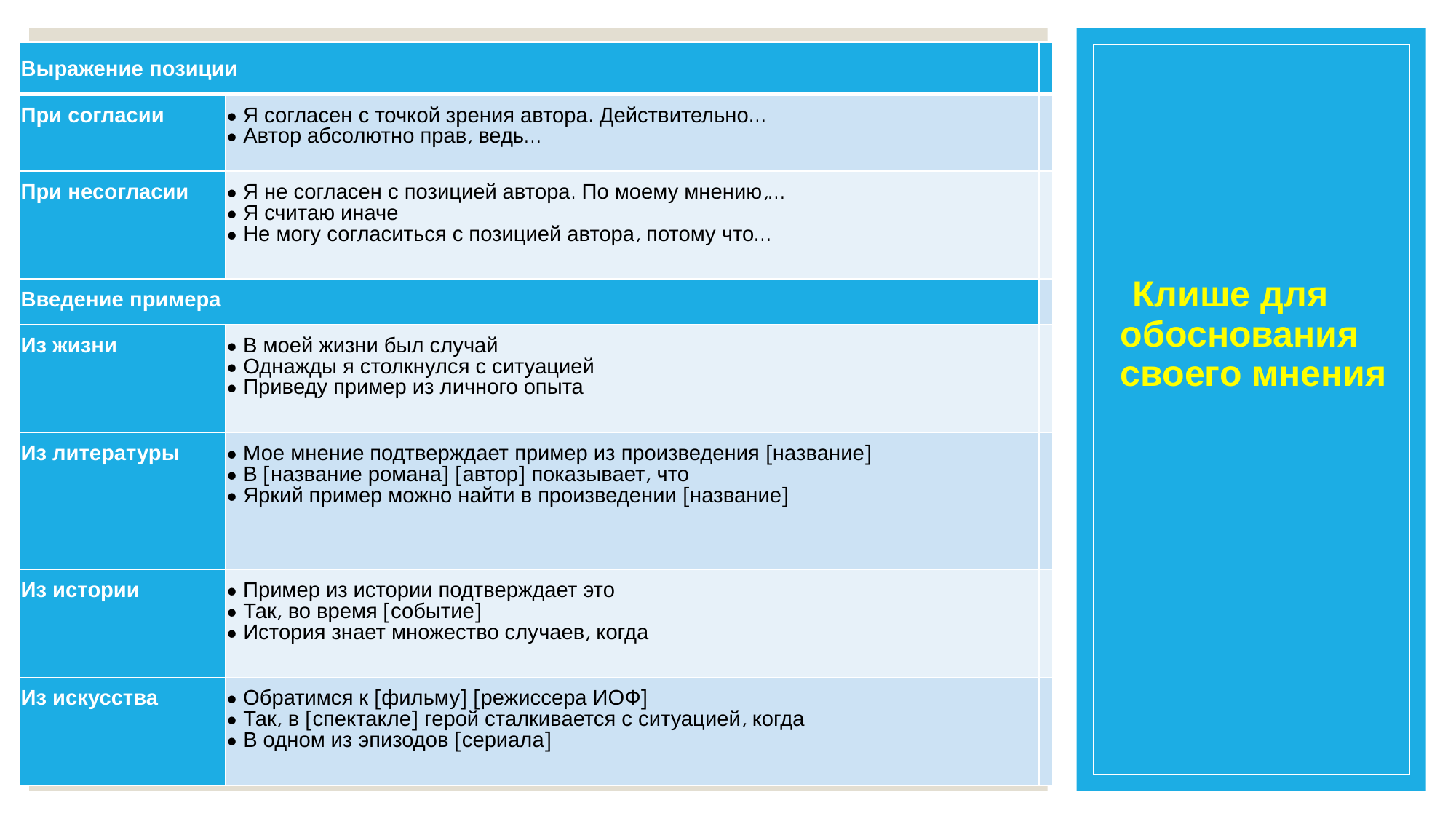

| Выражение позиции |  |  |
| --- | --- | --- |
| При согласии | • Я согласен с точкой зрения автора. Действительно… • Автор абсолютно прав, ведь… |  |
| При несогласии | • Я не согласен с позицией автора. По моему мнению,… • Я считаю иначе • Не могу согласиться с позицией автора, потому что… |  |
| Введение примера |  |  |
| Из жизни | • В моей жизни был случай • Однажды я столкнулся с ситуацией • Приведу пример из личного опыта |  |
| Из литературы | • Мое мнение подтверждает пример из произведения [название] • В [название романа] [автор] показывает, что • Яркий пример можно найти в произведении [название] |  |
| Из истории | • Пример из истории подтверждает это • Так, во время [событие] • История знает множество случаев, когда |  |
| Из искусства | • Обратимся к [фильму] [режиссера ИОФ] • Так, в [спектакле] герой сталкивается с ситуацией, когда • В одном из эпизодов [сериала] |  |

# Клише для обоснования своего мнения